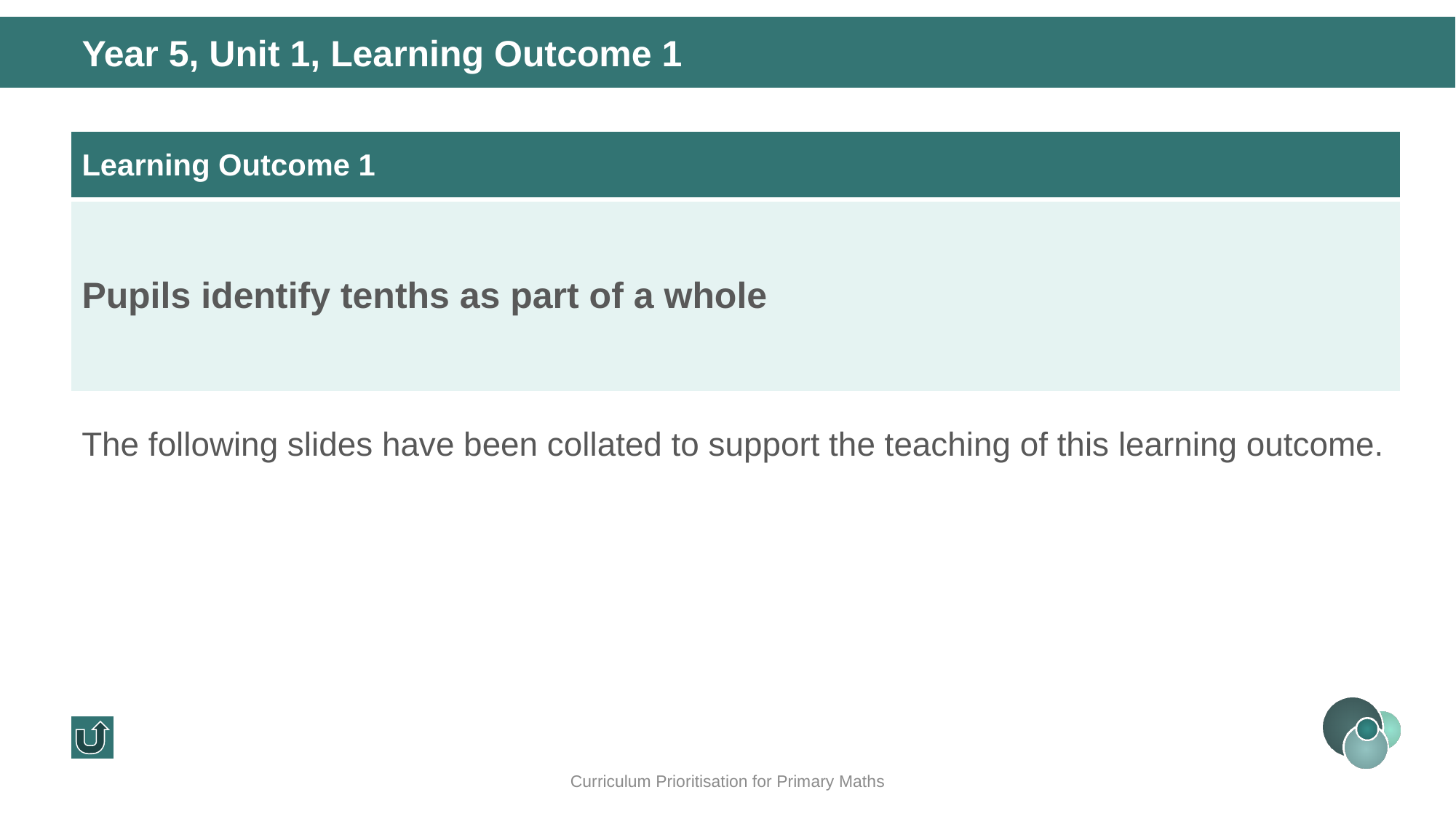

Year 5, Unit 1, Learning Outcome 1
| Learning Outcome 1 |
| --- |
| Pupils identify tenths as part of a whole |
The following slides have been collated to support the teaching of this learning outcome.

Curriculum Prioritisation for Primary Maths